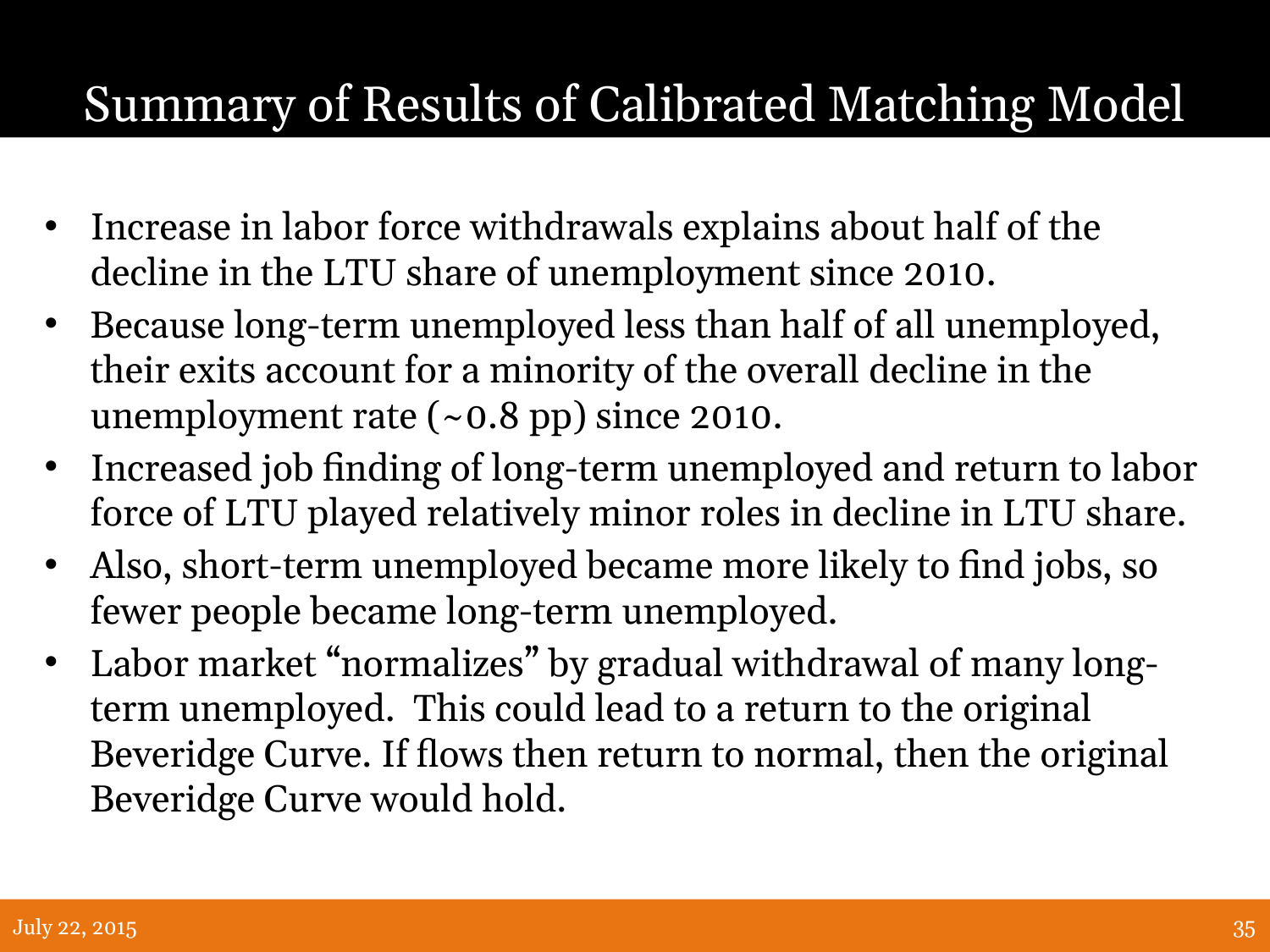

# Summary of Results of Calibrated Matching Model
Increase in labor force withdrawals explains about half of the decline in the LTU share of unemployment since 2010.
Because long-term unemployed less than half of all unemployed, their exits account for a minority of the overall decline in the unemployment rate (~0.8 pp) since 2010.
Increased job finding of long-term unemployed and return to labor force of LTU played relatively minor roles in decline in LTU share.
Also, short-term unemployed became more likely to find jobs, so fewer people became long-term unemployed.
Labor market “normalizes” by gradual withdrawal of many long-term unemployed.  This could lead to a return to the original Beveridge Curve. If flows then return to normal, then the original Beveridge Curve would hold.

July 22, 2015
35